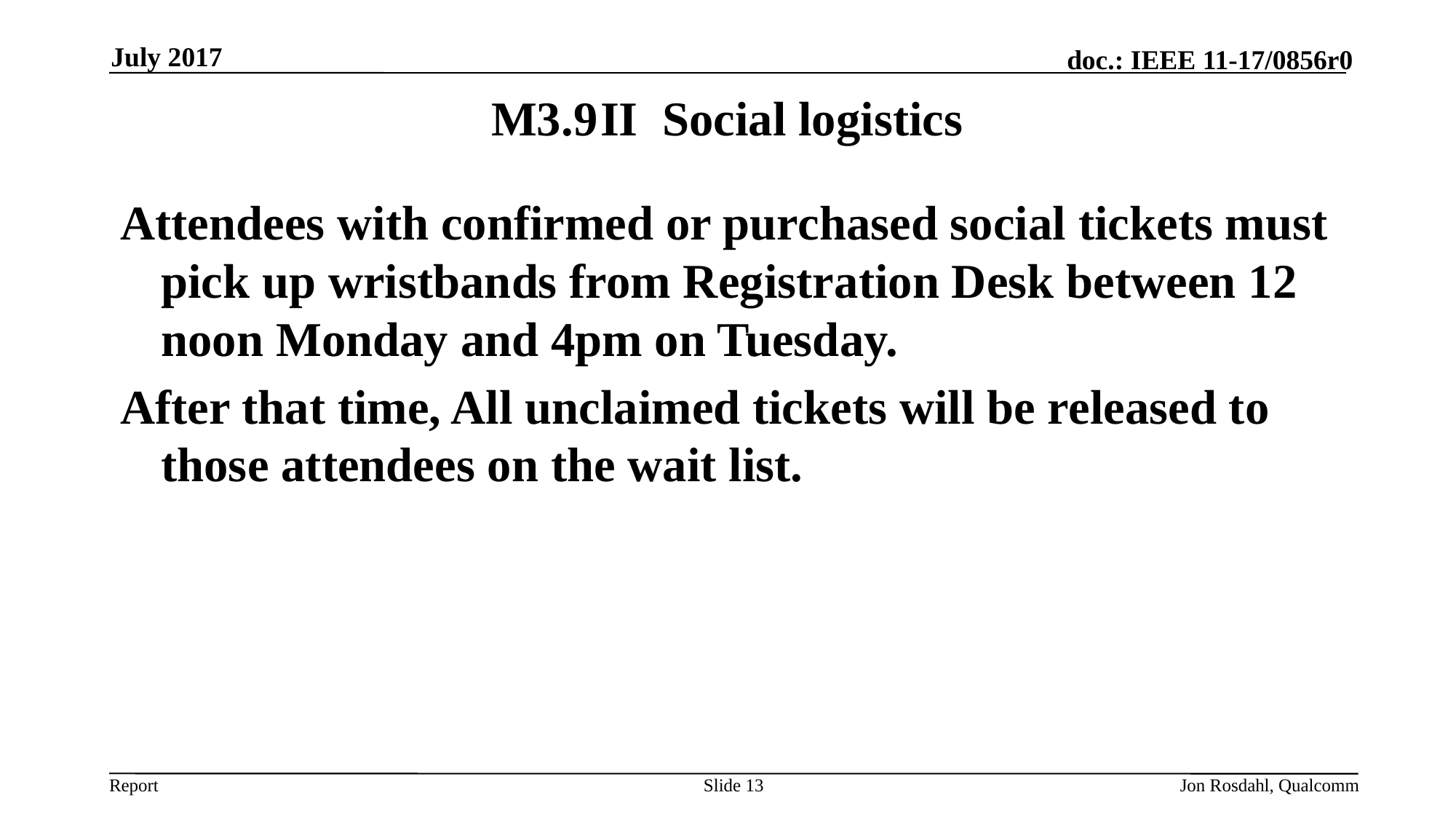

July 2017
# M3.9	II  Social logistics
Attendees with confirmed or purchased social tickets must pick up wristbands from Registration Desk between 12 noon Monday and 4pm on Tuesday.
After that time, All unclaimed tickets will be released to those attendees on the wait list.

Slide 13
Jon Rosdahl, Qualcomm